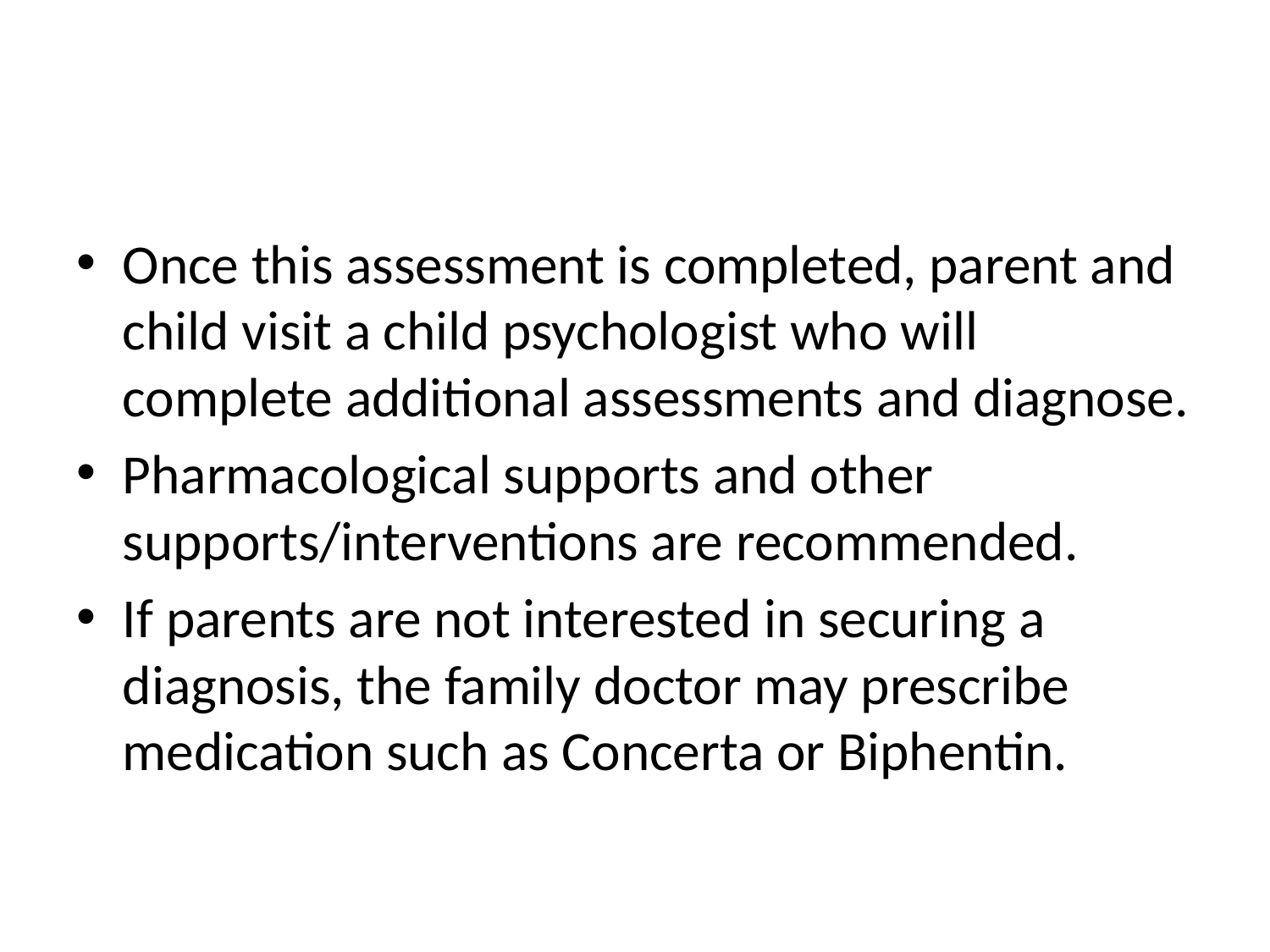

#
Once this assessment is completed, parent and child visit a child psychologist who will complete additional assessments and diagnose.
Pharmacological supports and other supports/interventions are recommended.
If parents are not interested in securing a diagnosis, the family doctor may prescribe medication such as Concerta or Biphentin.